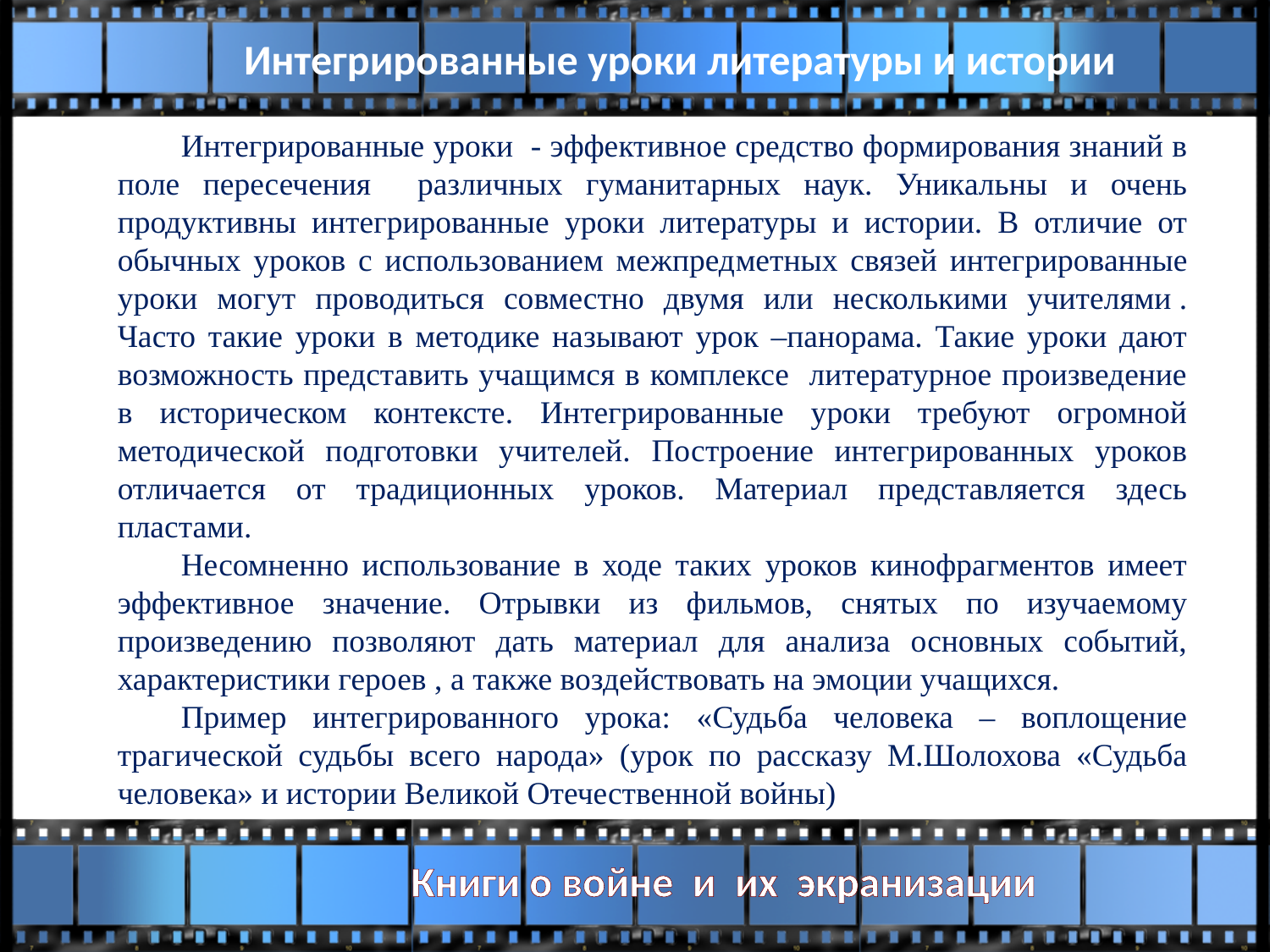

Интегрированные уроки литературы и истории
Интегрированные уроки  - эффективное средство формирования знаний в поле пересечения  различных гуманитарных наук. Уникальны и очень продуктивны интегрированные уроки литературы и истории. В отличие от обычных уроков с использованием межпред­метных связей интегрированные уроки могут проводиться со­вместно двумя или несколькими учителями . Часто такие уроки в методике называют урок –панорама. Такие уроки дают возможность представить учащимся в комплексе  литературное произведение в историческом контексте. Интегрированные уроки требуют огромной методической подготовки учителей. Построение интегрированных уроков отличается от традиционных уроков. Материал представляется здесь пластами.
Несомненно использование в ходе таких уроков кинофрагментов имеет эффективное значение. Отрывки из фильмов, снятых по изучаемому произведению позволяют дать материал для анализа основных событий, характеристики героев , а также воздействовать на эмоции учащихся.
Пример интегрированного урока: «Судьба человека – воплощение трагической судьбы всего народа» (урок по рассказу М.Шолохова «Судьба человека» и истории Великой Отечественной войны)
Книги о войне  и  их  экранизации